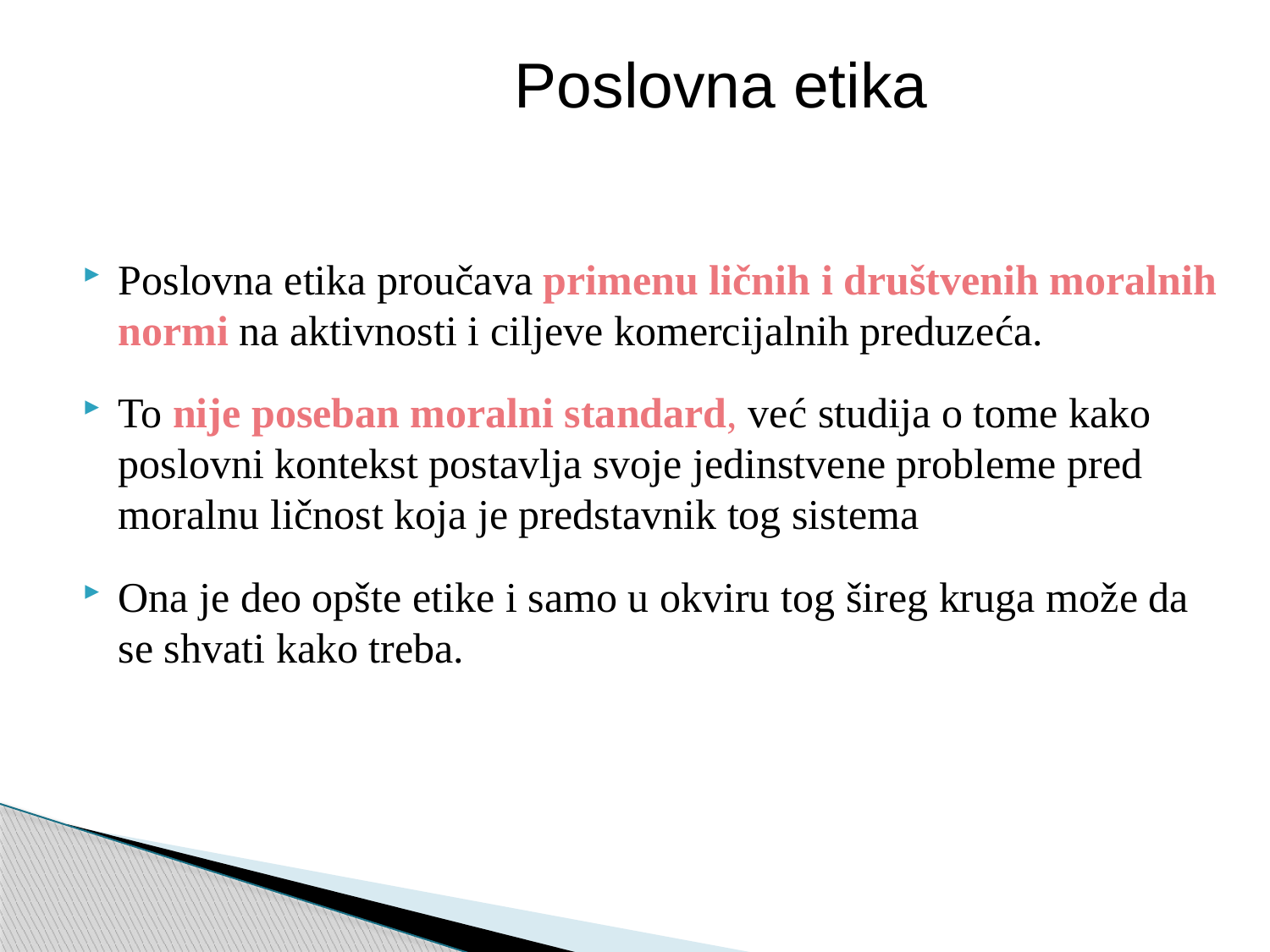

Poslovna etika
Poslovna etika proučava primenu ličnih i društvenih moralnih normi na aktivnosti i ciljeve komercijalnih preduzeća.
To nije poseban moralni standard, već studija o tome kako poslovni kontekst postavlja svoje jedinstvene probleme pred moralnu ličnost koja je predstavnik tog sistema
Ona je deo opšte etike i samo u okviru tog šireg kruga može da se shvati kako treba.